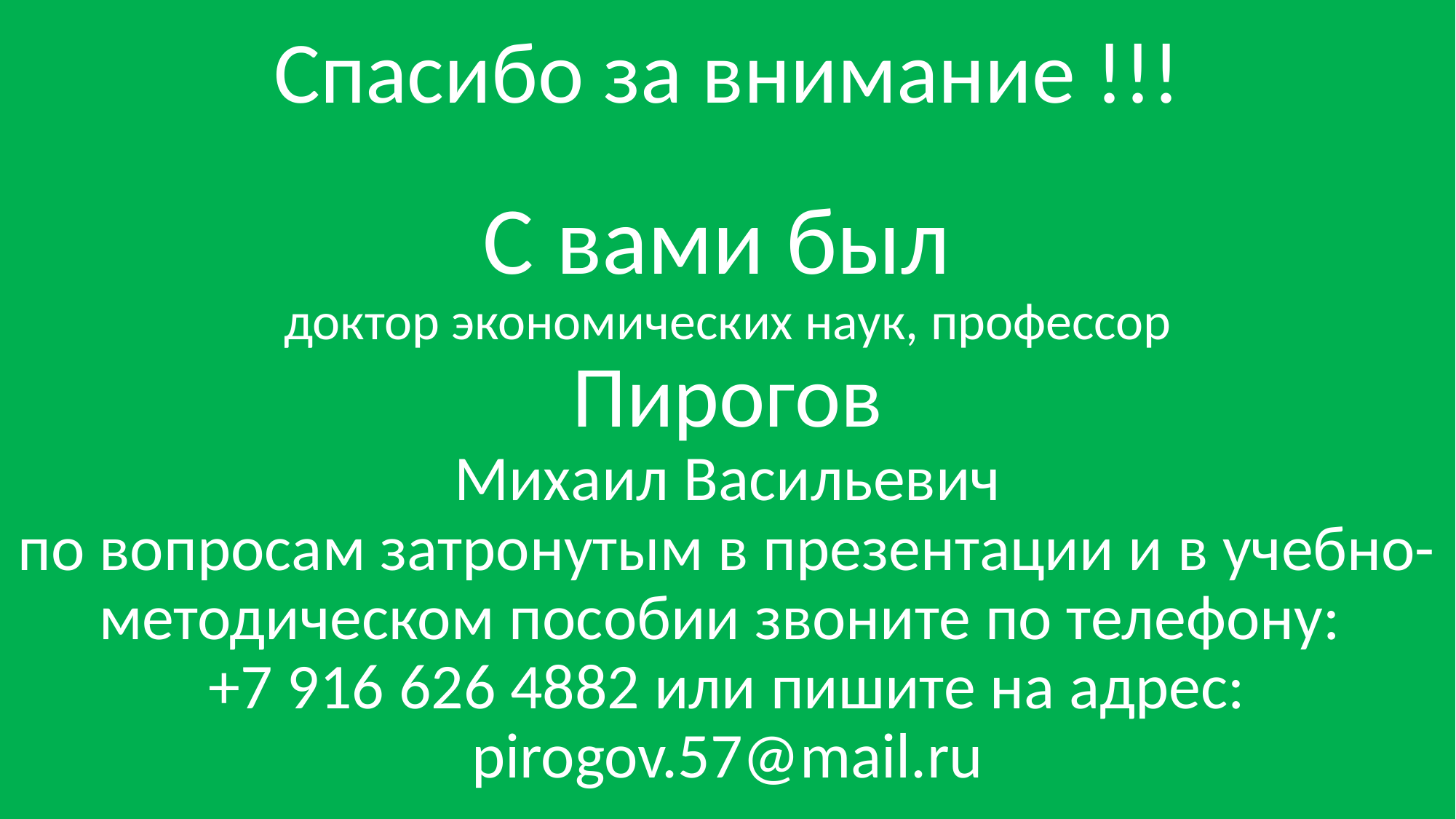

# Спасибо за внимание !!! С вами был доктор экономических наук, профессор Пирогов Михаил Васильевич по вопросам затронутым в презентации и в учебно-методическом пособии звоните по телефону: +7 916 626 4882 или пишите на адрес: pirogov.57@mail.ru